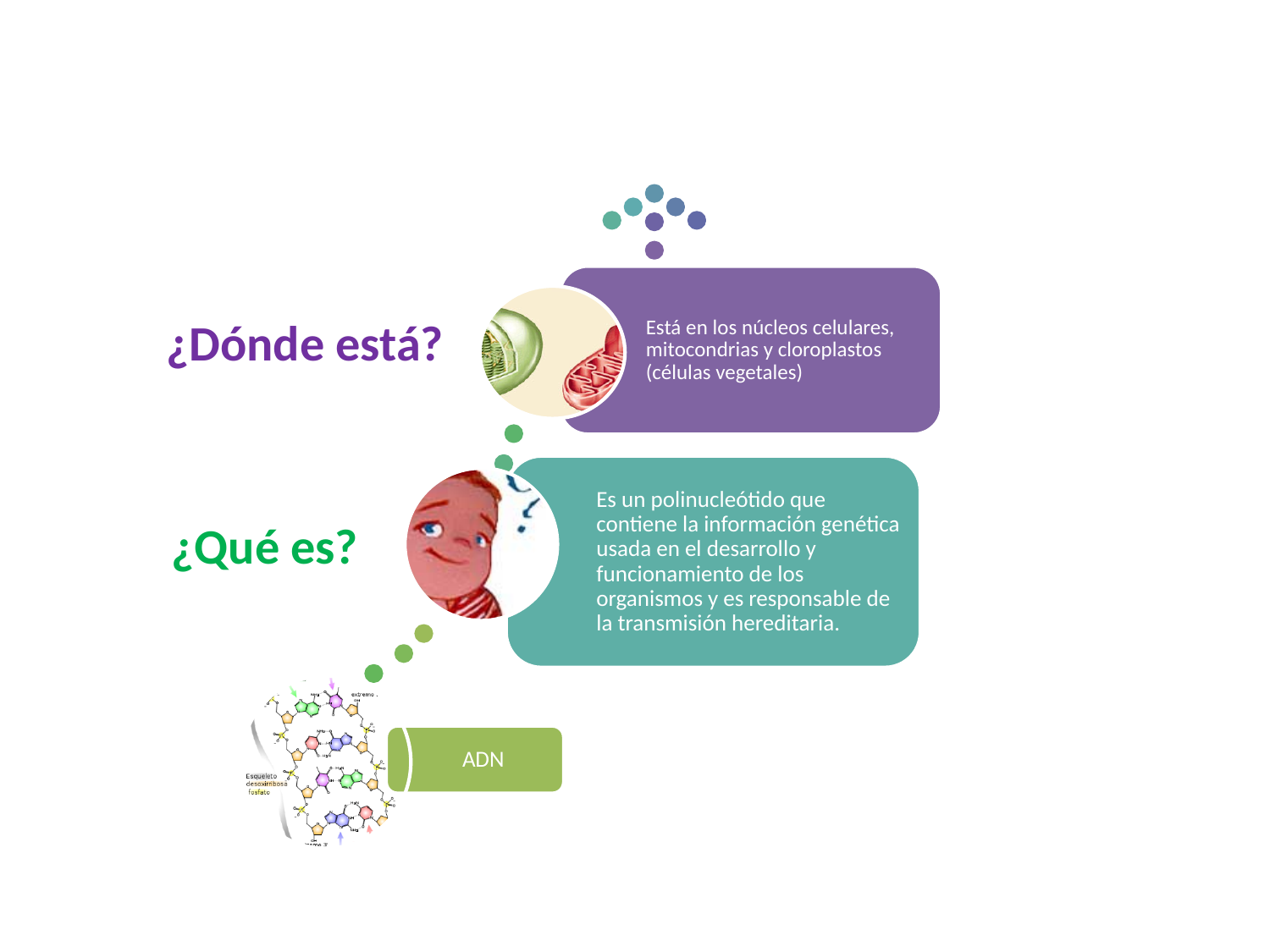

ADN
Es un polinucleótido que contiene la información genética usada en el desarrollo y  funcionamiento de los organismos y es responsable de la transmisión hereditaria.
Está en los núcleos celulares, mitocondrias y cloroplastos  (células vegetales)
¿Dónde está?
¿Qué es?